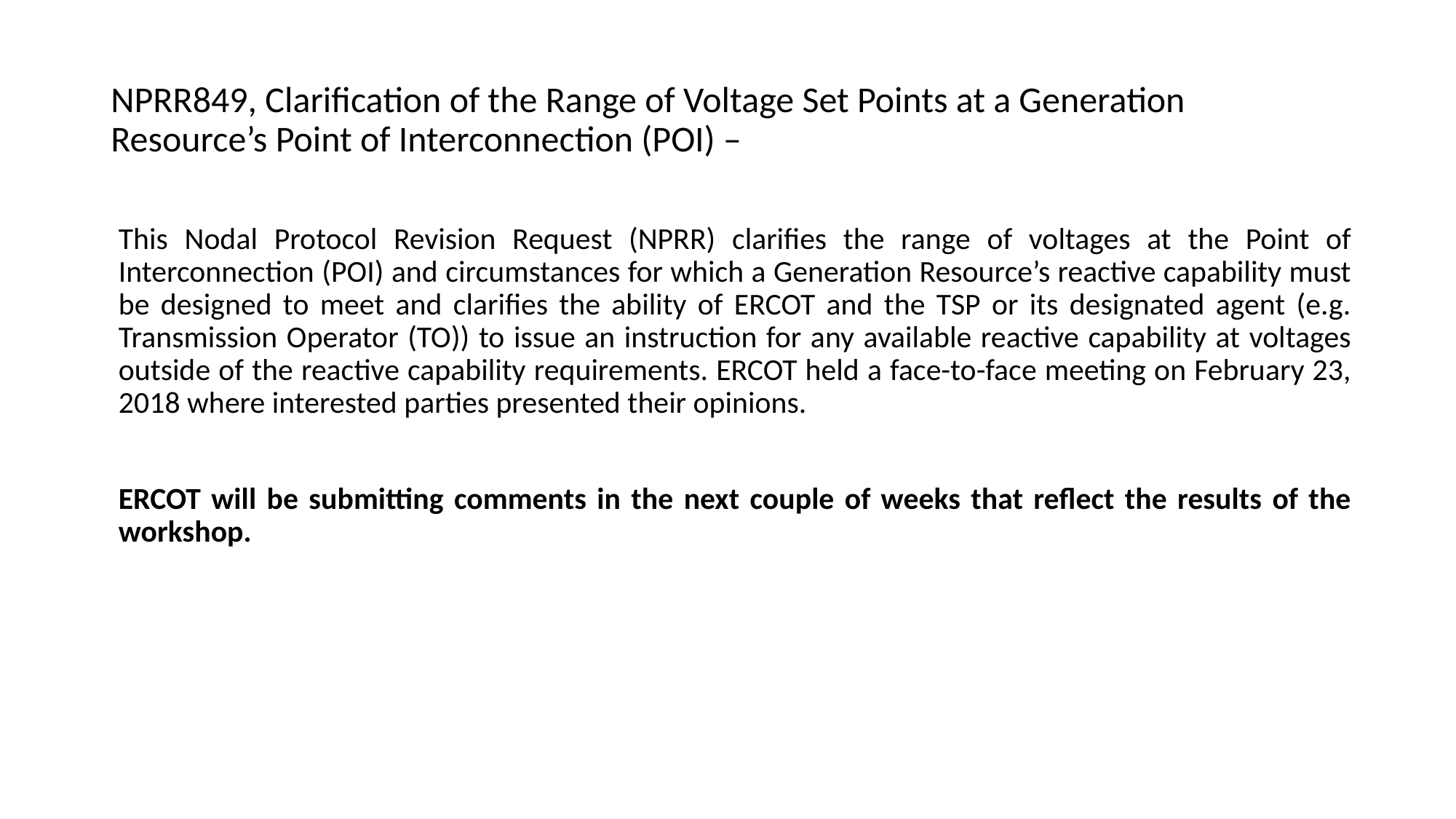

# NPRR849, Clarification of the Range of Voltage Set Points at a Generation Resource’s Point of Interconnection (POI) –
This Nodal Protocol Revision Request (NPRR) clarifies the range of voltages at the Point of Interconnection (POI) and circumstances for which a Generation Resource’s reactive capability must be designed to meet and clarifies the ability of ERCOT and the TSP or its designated agent (e.g. Transmission Operator (TO)) to issue an instruction for any available reactive capability at voltages outside of the reactive capability requirements. ERCOT held a face-to-face meeting on February 23, 2018 where interested parties presented their opinions.

ERCOT will be submitting comments in the next couple of weeks that reflect the results of the workshop.